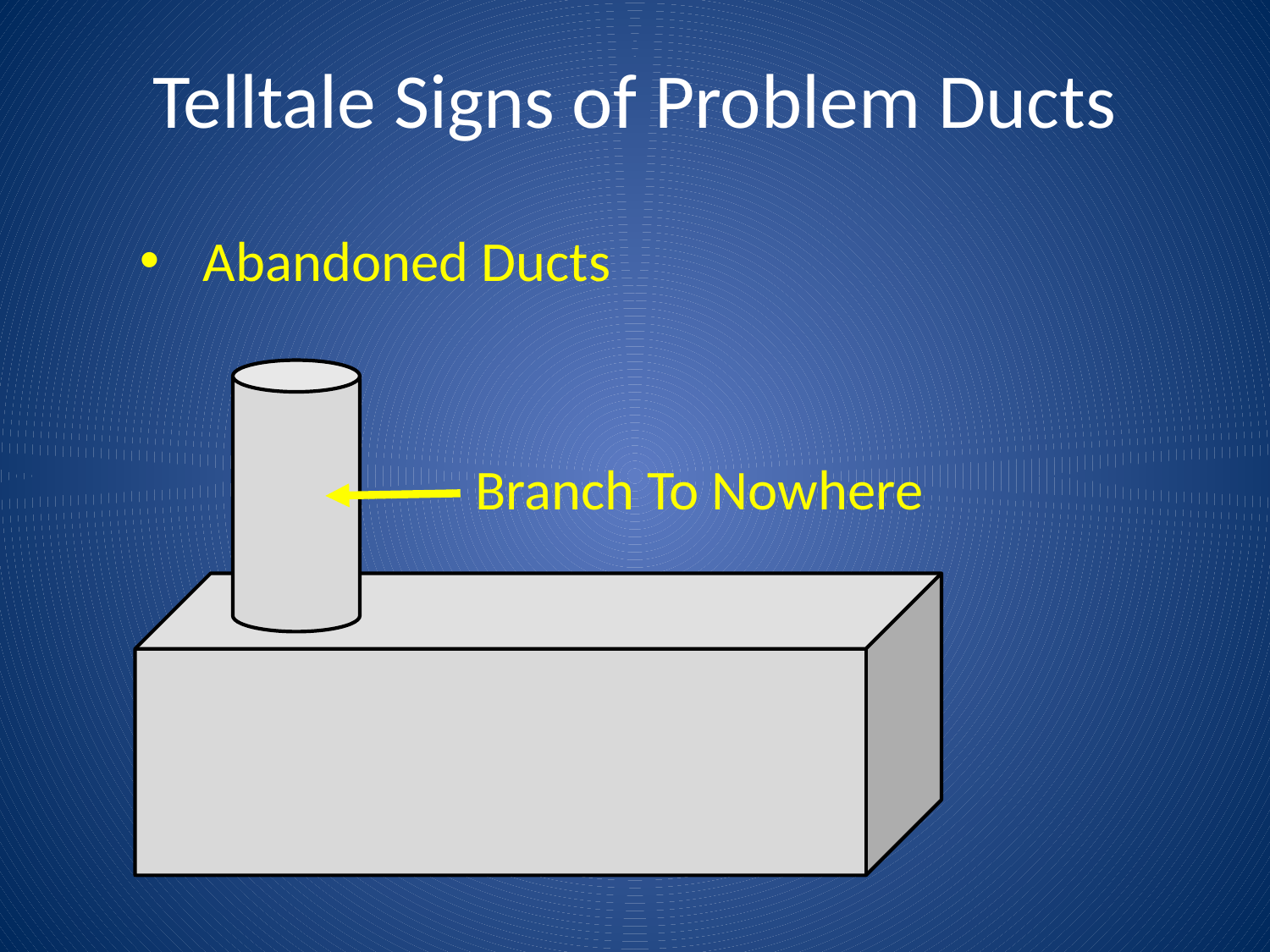

# Telltale Signs of Problem Ducts
Abandoned Ducts

Branch To Nowhere